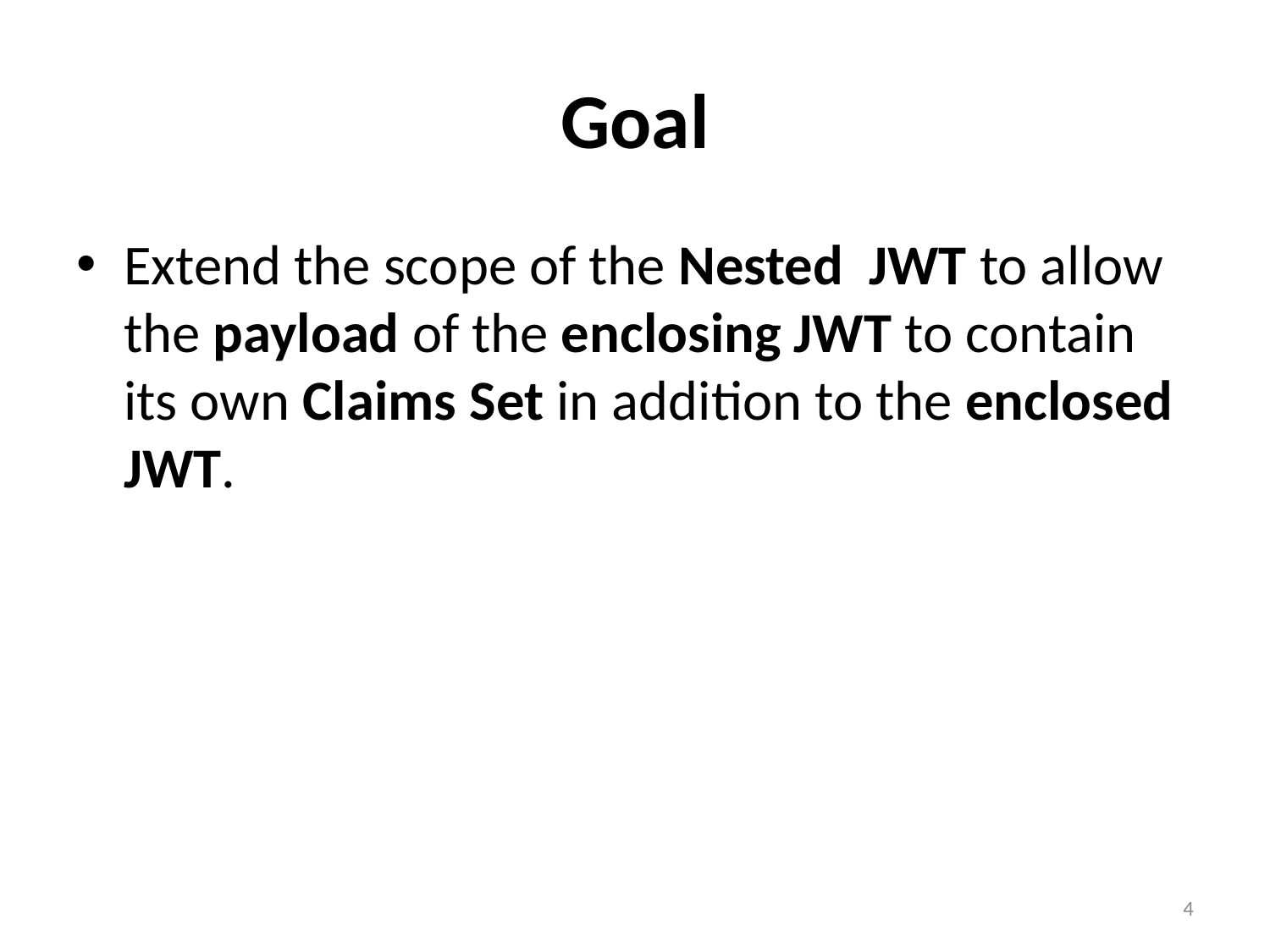

# Goal
Extend the scope of the Nested  JWT to allow the payload of the enclosing JWT to contain its own Claims Set in addition to the enclosed JWT.
4